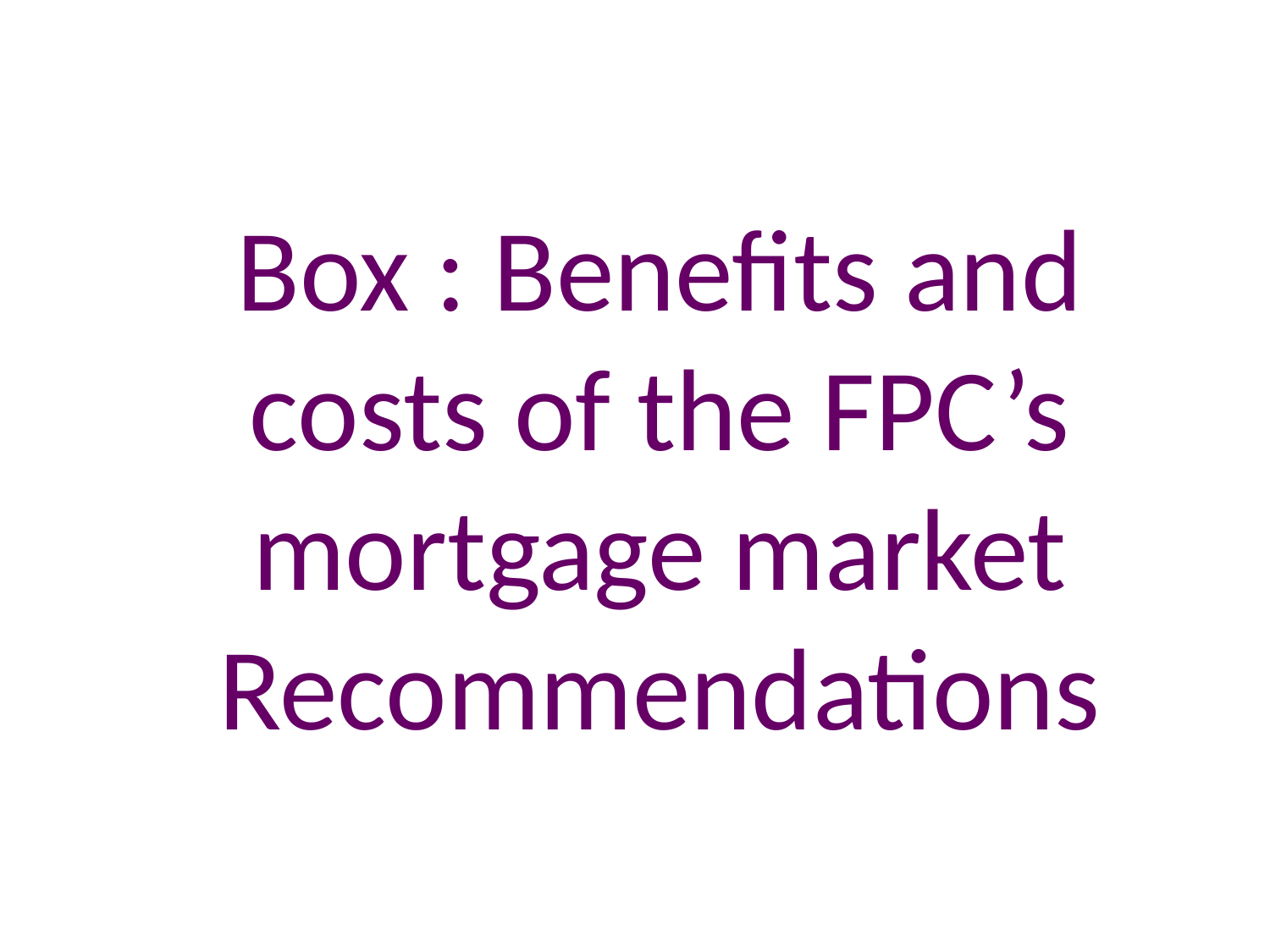

# Box : Benefits and costs of the FPC’s mortgage market Recommendations